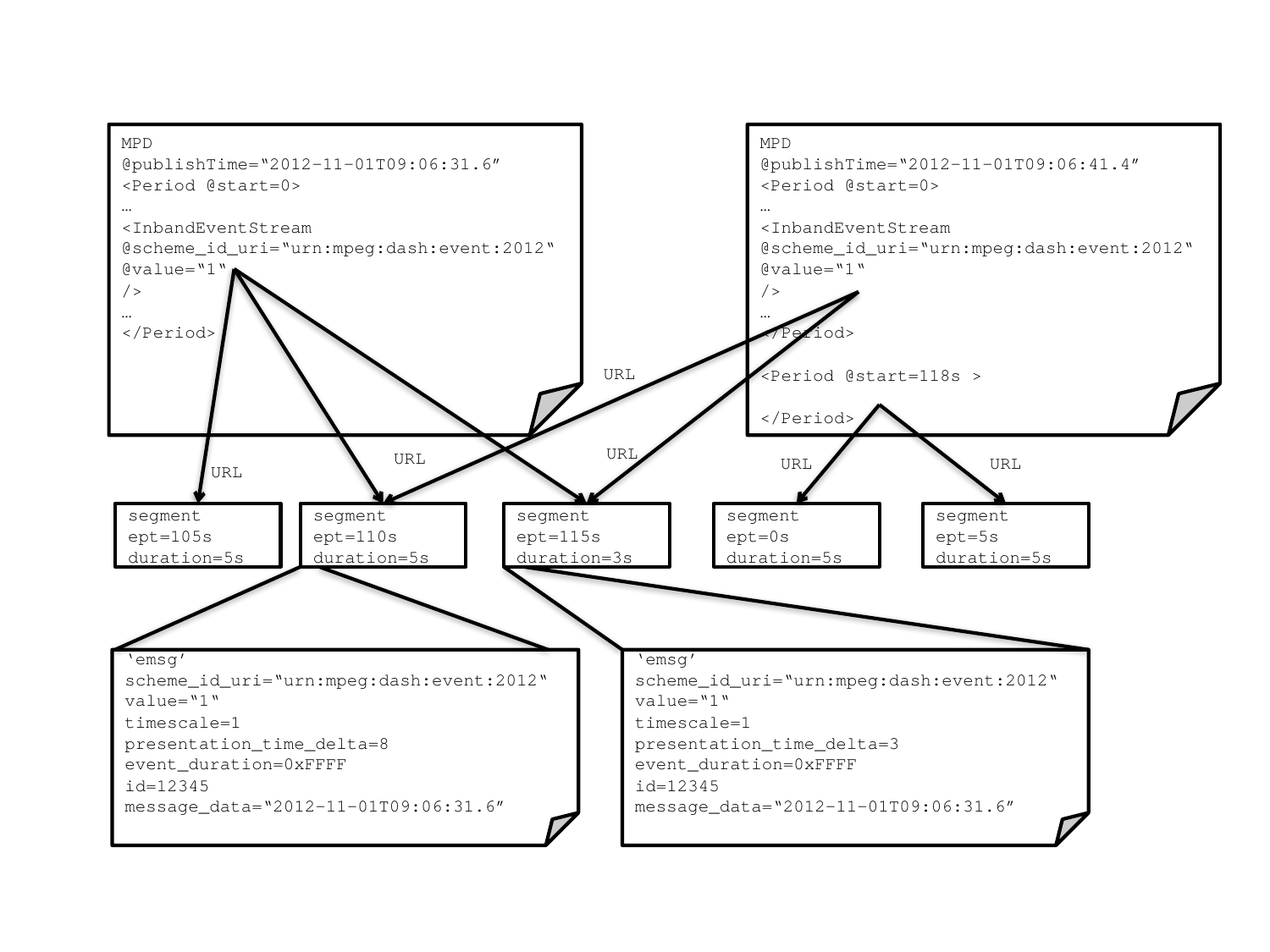

MPD
@publishTime=“2012-11-01T09:06:31.6”
<Period @start=0>
…
<InbandEventStream @scheme_id_uri=“urn:mpeg:dash:event:2012“
@value=“1“
/>
…
</Period>
MPD
@publishTime=“2012-11-01T09:06:41.4”
<Period @start=0>
…
<InbandEventStream @scheme_id_uri=“urn:mpeg:dash:event:2012“
@value=“1“
/>
…
</Period>

<Period @start=118s >

</Period>

URL
URL
URL
URL
URL
URL
segment
ept=105s
duration=5s
segment
ept=110s
duration=5s
segment
ept=115s
duration=3s
segment
ept=0s
duration=5s
segment
ept=5s
duration=5s
‘emsg’
scheme_id_uri=“urn:mpeg:dash:event:2012“
value=“1“
timescale=1
presentation_time_delta=8
event_duration=0xFFFF
id=12345
message_data=“2012-11-01T09:06:31.6”
‘emsg’
scheme_id_uri=“urn:mpeg:dash:event:2012“
value=“1“
timescale=1
presentation_time_delta=3
event_duration=0xFFFF
id=12345
message_data=“2012-11-01T09:06:31.6”